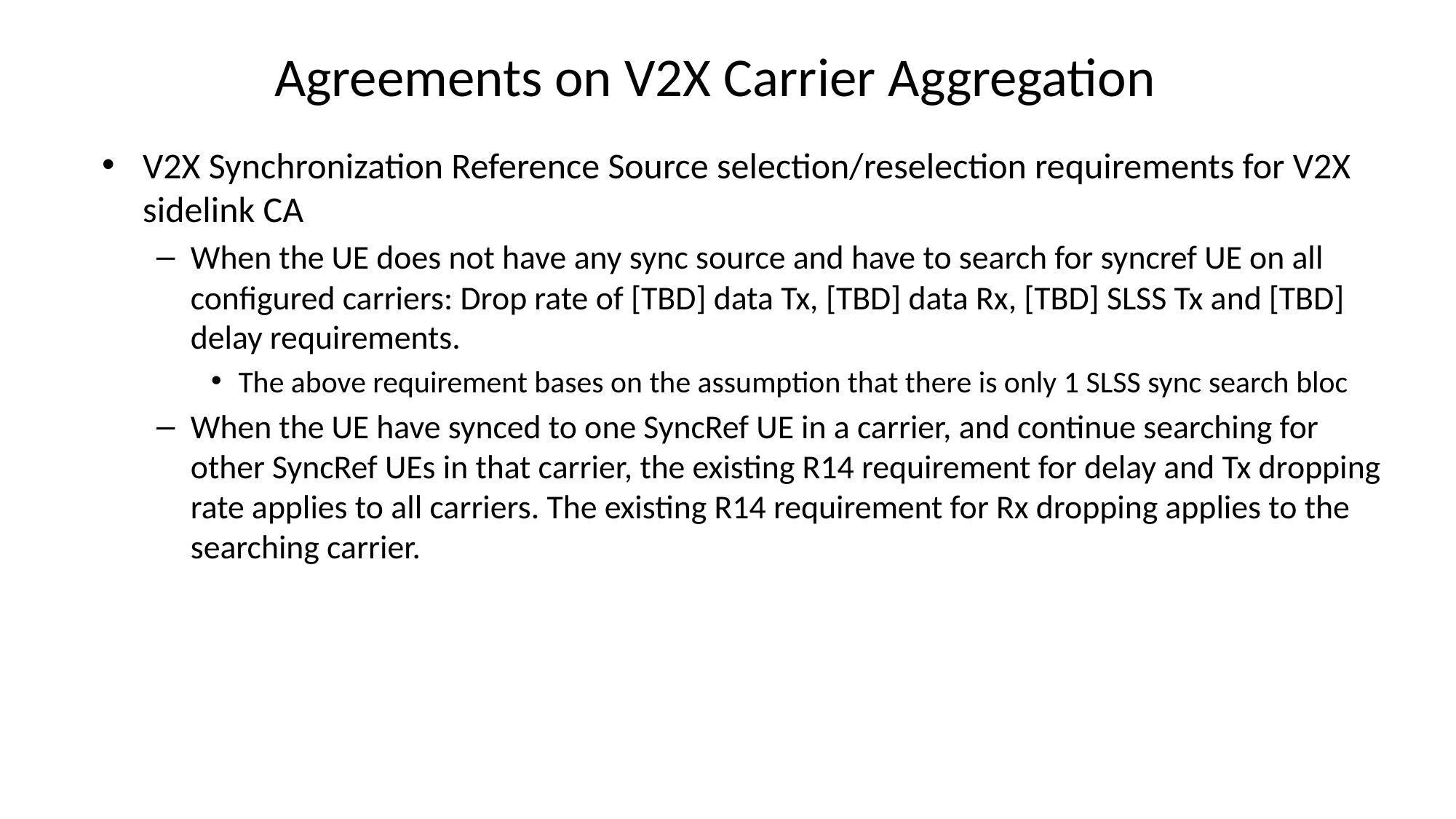

# Agreements on V2X Carrier Aggregation
V2X Synchronization Reference Source selection/reselection requirements for V2X sidelink CA
When the UE does not have any sync source and have to search for syncref UE on all configured carriers: Drop rate of [TBD] data Tx, [TBD] data Rx, [TBD] SLSS Tx and [TBD] delay requirements.
The above requirement bases on the assumption that there is only 1 SLSS sync search bloc
When the UE have synced to one SyncRef UE in a carrier, and continue searching for other SyncRef UEs in that carrier, the existing R14 requirement for delay and Tx dropping rate applies to all carriers. The existing R14 requirement for Rx dropping applies to the searching carrier.